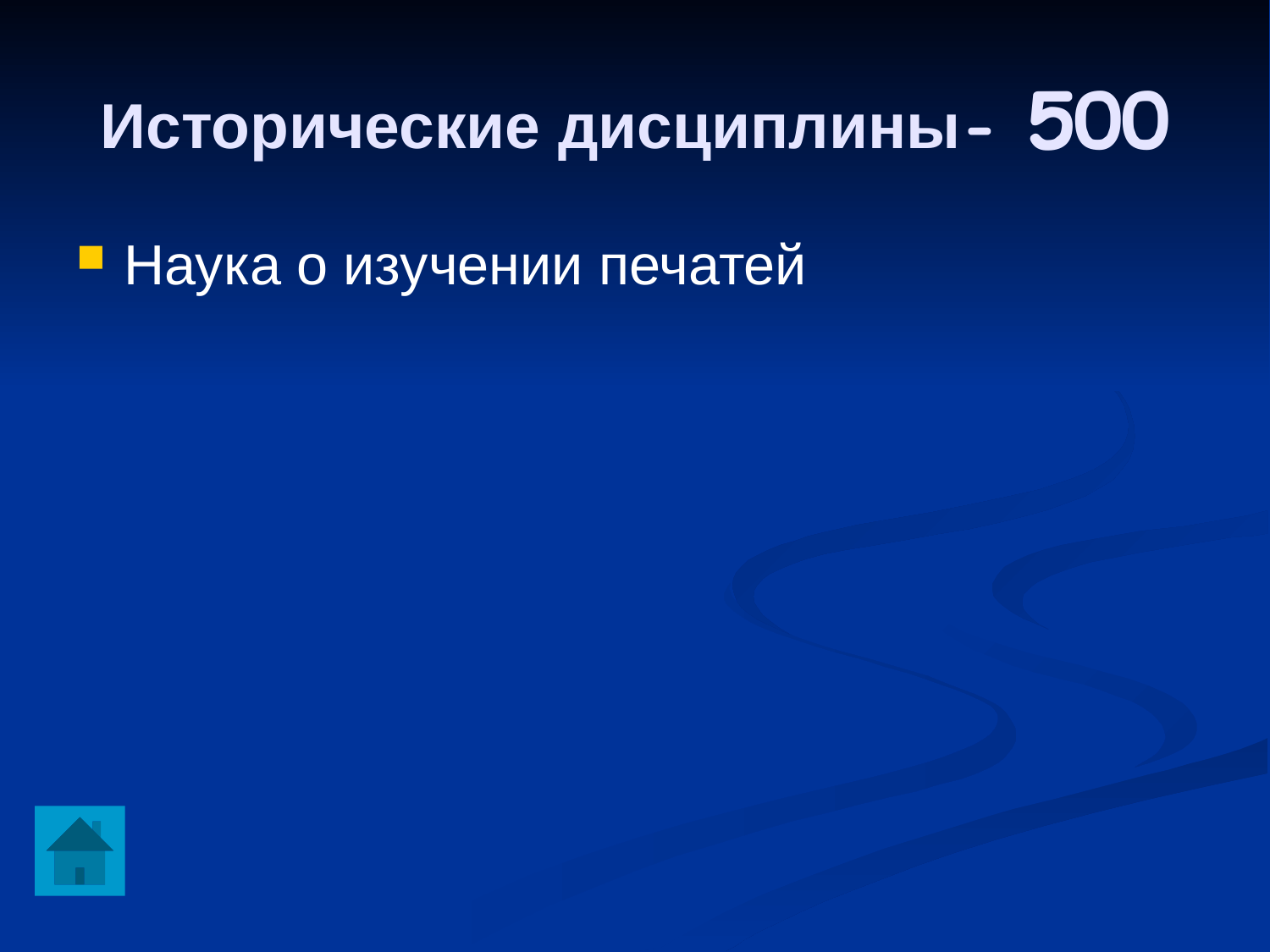

Исторические дисциплины- 500
Наука о изучении печатей